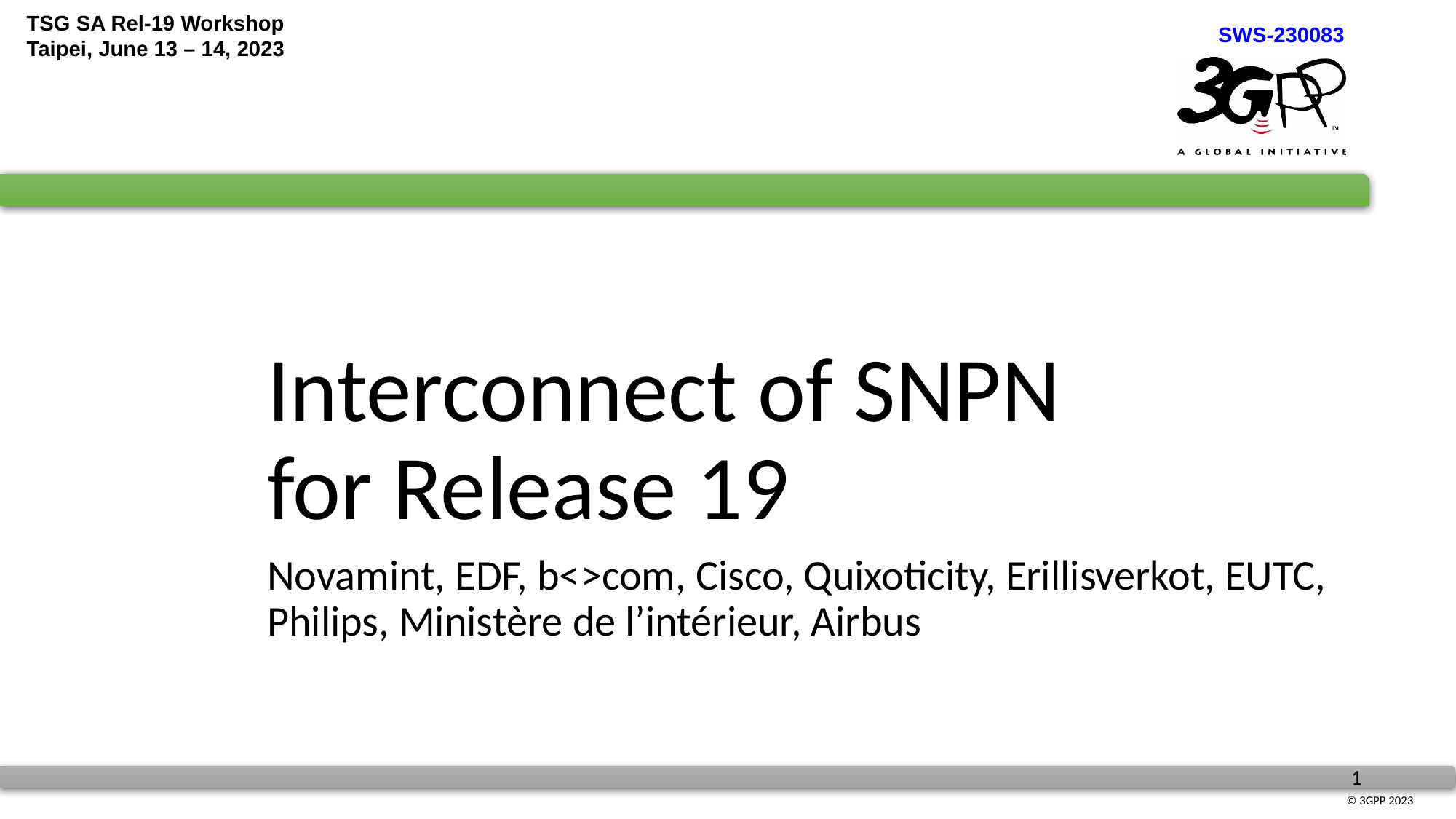

# Interconnect of SNPN for Release 19
Novamint, EDF, b<>com, Cisco, Quixoticity, Erillisverkot, EUTC, Philips, Ministère de l’intérieur, Airbus